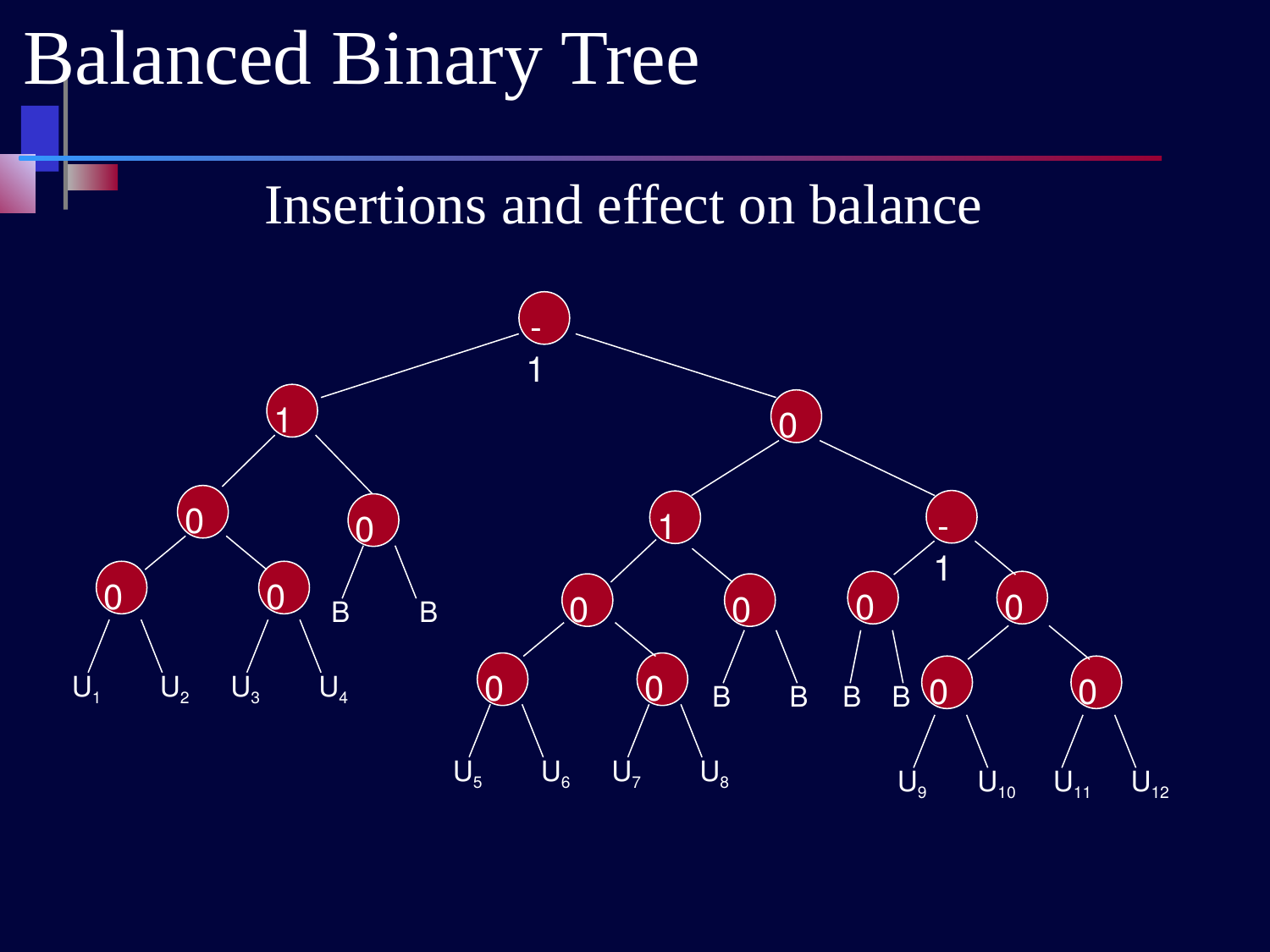

# Balanced Binary Tree
Insertions and effect on balance

-1

1

0

0

-1

1

0

0

0

0

0

0

0
B
B

0

0

0

0
U1
U2
U3
U4
B
B
B
B
U5
U6
U7
U8
U9
U10
U11
U12